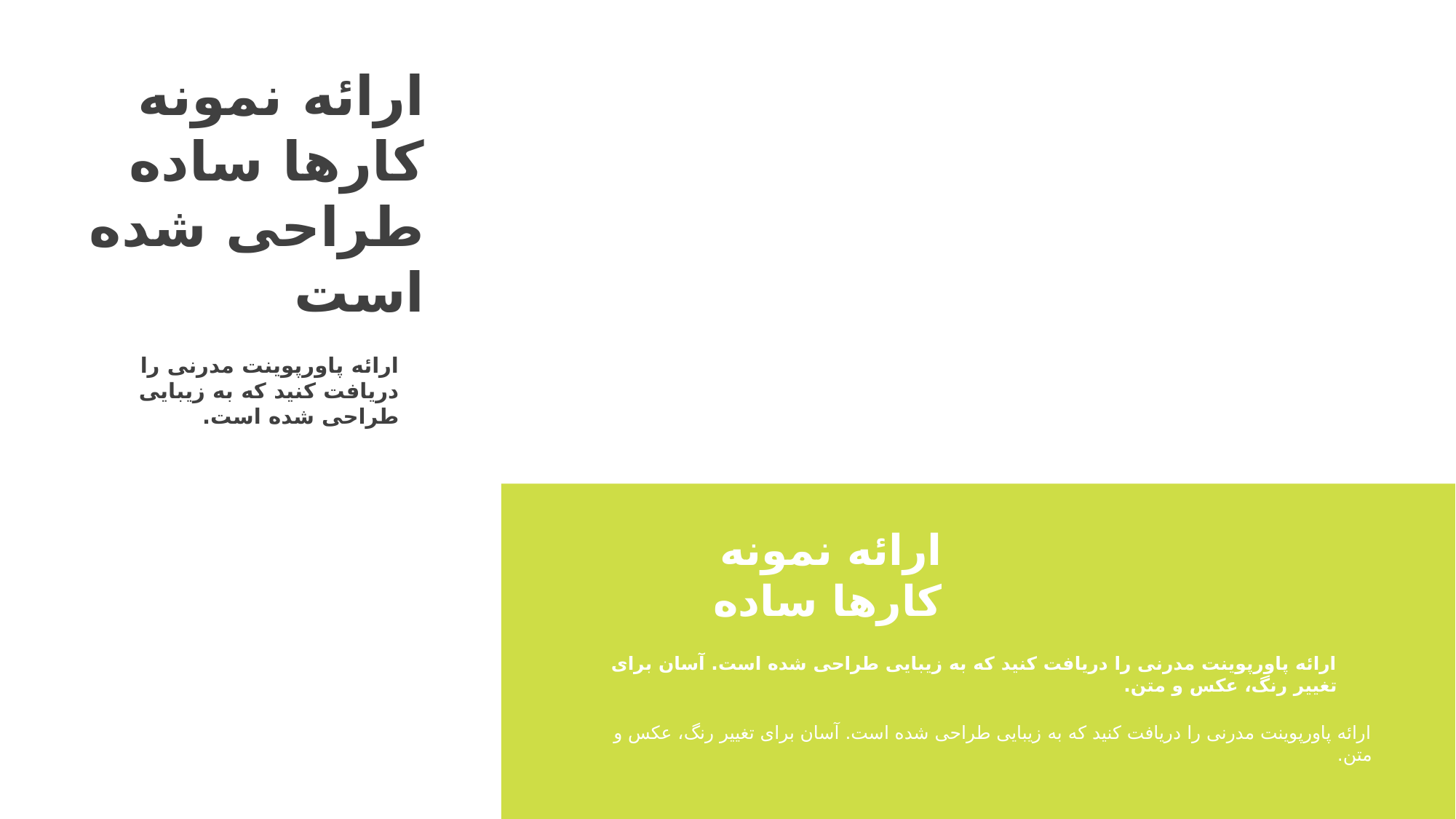

ارائه نمونه کارها ساده طراحی شده است
ارائه پاورپوینت مدرنی را دریافت کنید که به زیبایی طراحی شده است.

ارائه نمونه کارها ساده
ارائه پاورپوینت مدرنی را دریافت کنید که به زیبایی طراحی شده است. آسان برای تغییر رنگ، عکس و متن.
ارائه پاورپوینت مدرنی را دریافت کنید که به زیبایی طراحی شده است. آسان برای تغییر رنگ، عکس و متن.